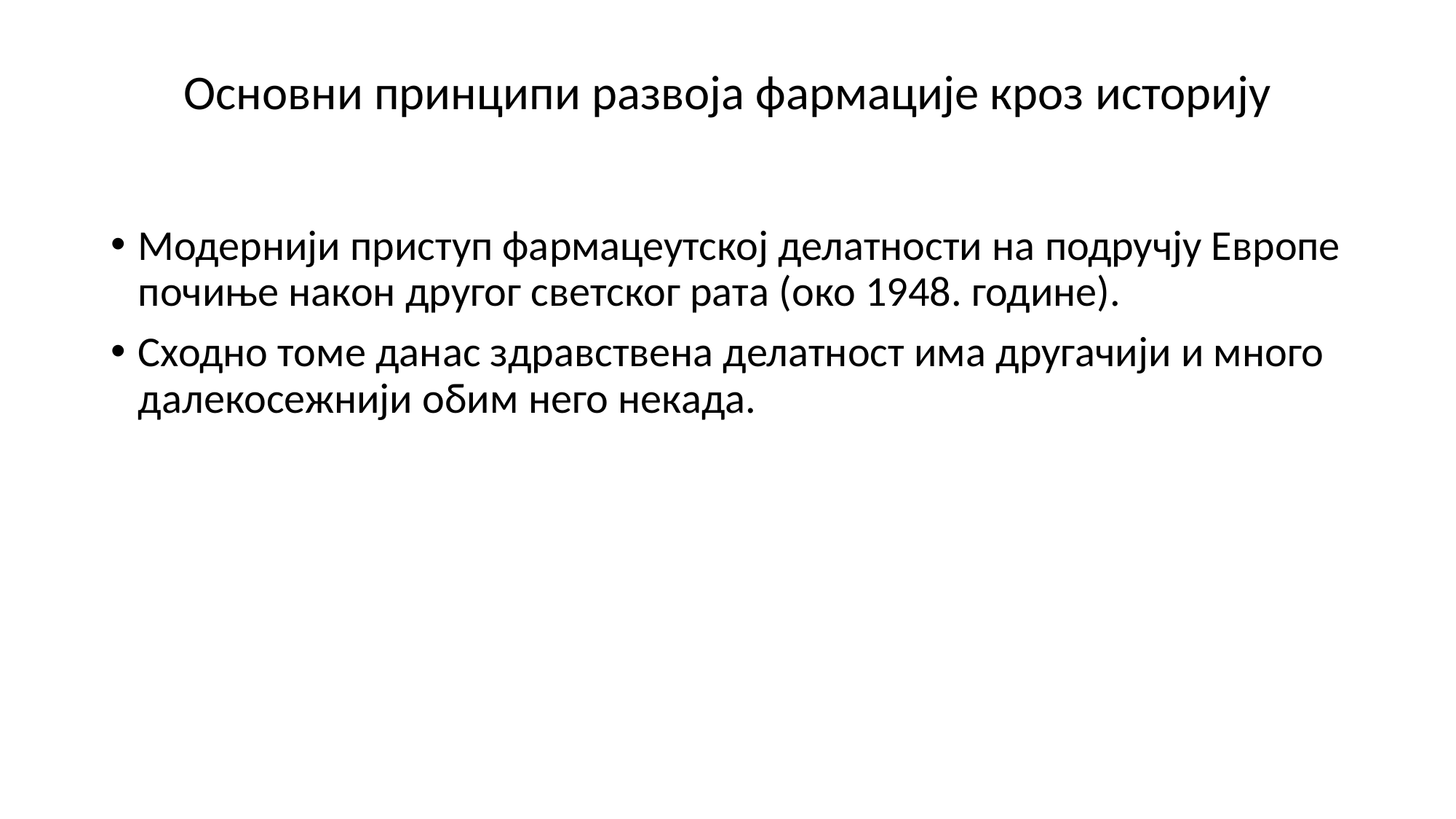

# Основни принципи развоја фармације кроз историју
Модернији приступ фармацеутској делатности на подручју Европе почиње након другог светског рата (око 1948. године).
Сходно томе данас здравствена делатност има другачији и много далекосежнији обим него некада.